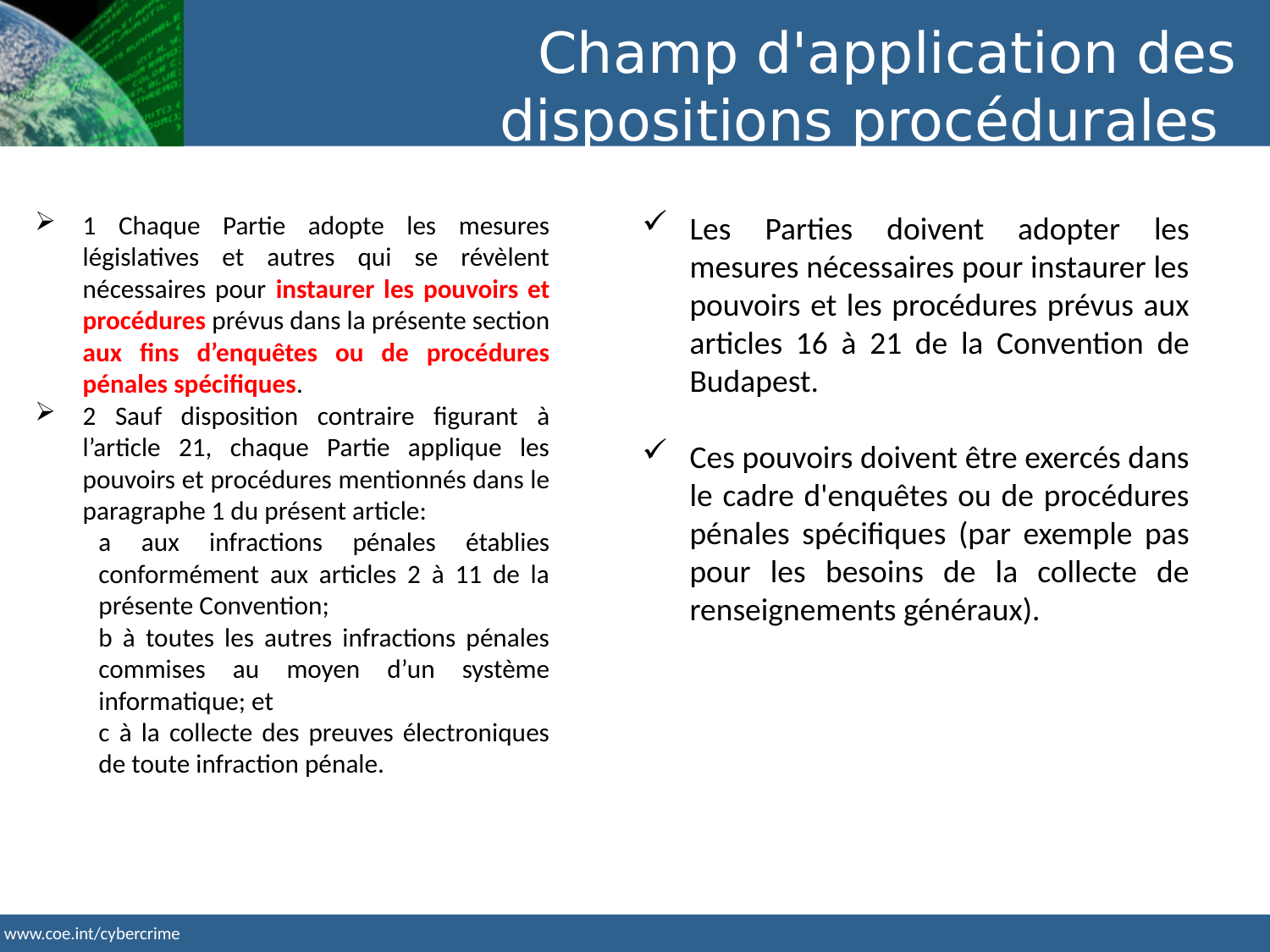

Champ d'application des dispositions procédurales
1 Chaque Partie adopte les mesures législatives et autres qui se révèlent nécessaires pour instaurer les pouvoirs et procédures prévus dans la présente section aux fins d’enquêtes ou de procédures pénales spécifiques.
2 Sauf disposition contraire figurant à l’article 21, chaque Partie applique les pouvoirs et procédures mentionnés dans le paragraphe 1 du présent article:
a aux infractions pénales établies conformément aux articles 2 à 11 de la présente Convention;
b à toutes les autres infractions pénales commises au moyen d’un système informatique; et
c à la collecte des preuves électroniques de toute infraction pénale.
Les Parties doivent adopter les mesures nécessaires pour instaurer les pouvoirs et les procédures prévus aux articles 16 à 21 de la Convention de Budapest.

Ces pouvoirs doivent être exercés dans le cadre d'enquêtes ou de procédures pénales spécifiques (par exemple pas pour les besoins de la collecte de renseignements généraux).